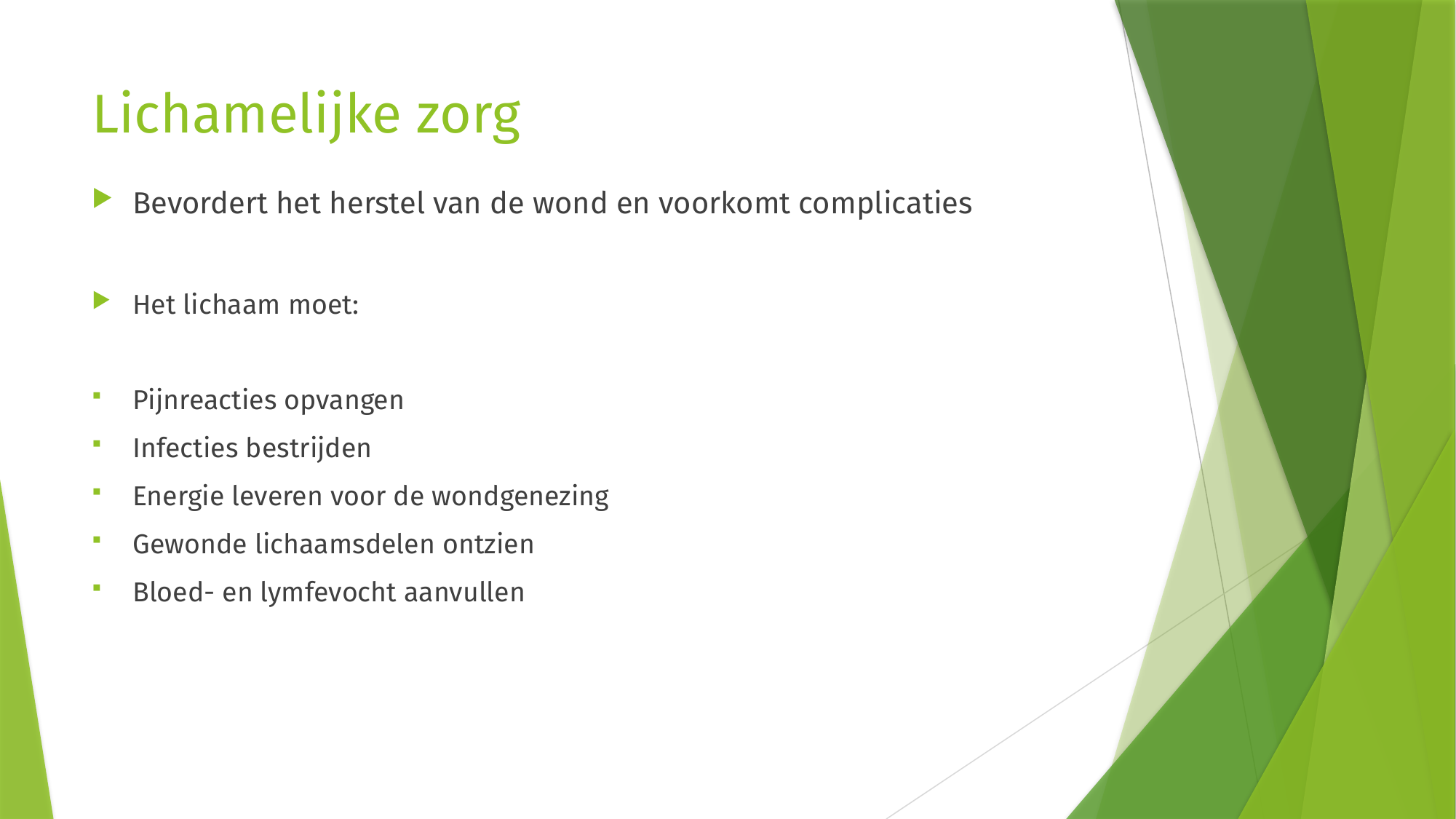

# Lichamelijke zorg
Bevordert het herstel van de wond en voorkomt complicaties

Het lichaam moet:

Pijnreacties opvangen
Infecties bestrijden
Energie leveren voor de wondgenezing
Gewonde lichaamsdelen ontzien
Bloed- en lymfevocht aanvullen